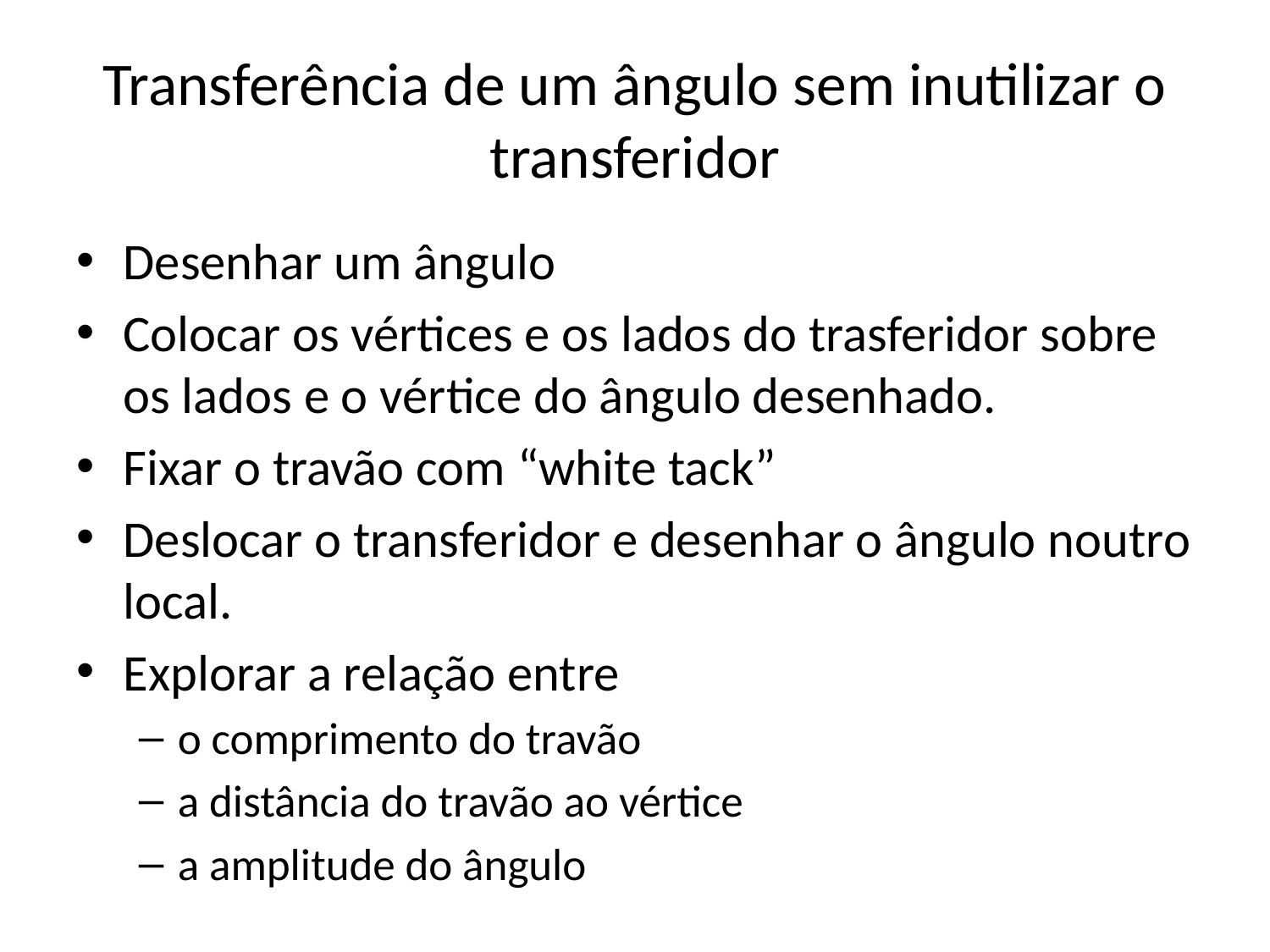

# Transferência de um ângulo sem inutilizar o transferidor
Desenhar um ângulo
Colocar os vértices e os lados do trasferidor sobre os lados e o vértice do ângulo desenhado.
Fixar o travão com “white tack”
Deslocar o transferidor e desenhar o ângulo noutro local.
Explorar a relação entre
o comprimento do travão
a distância do travão ao vértice
a amplitude do ângulo